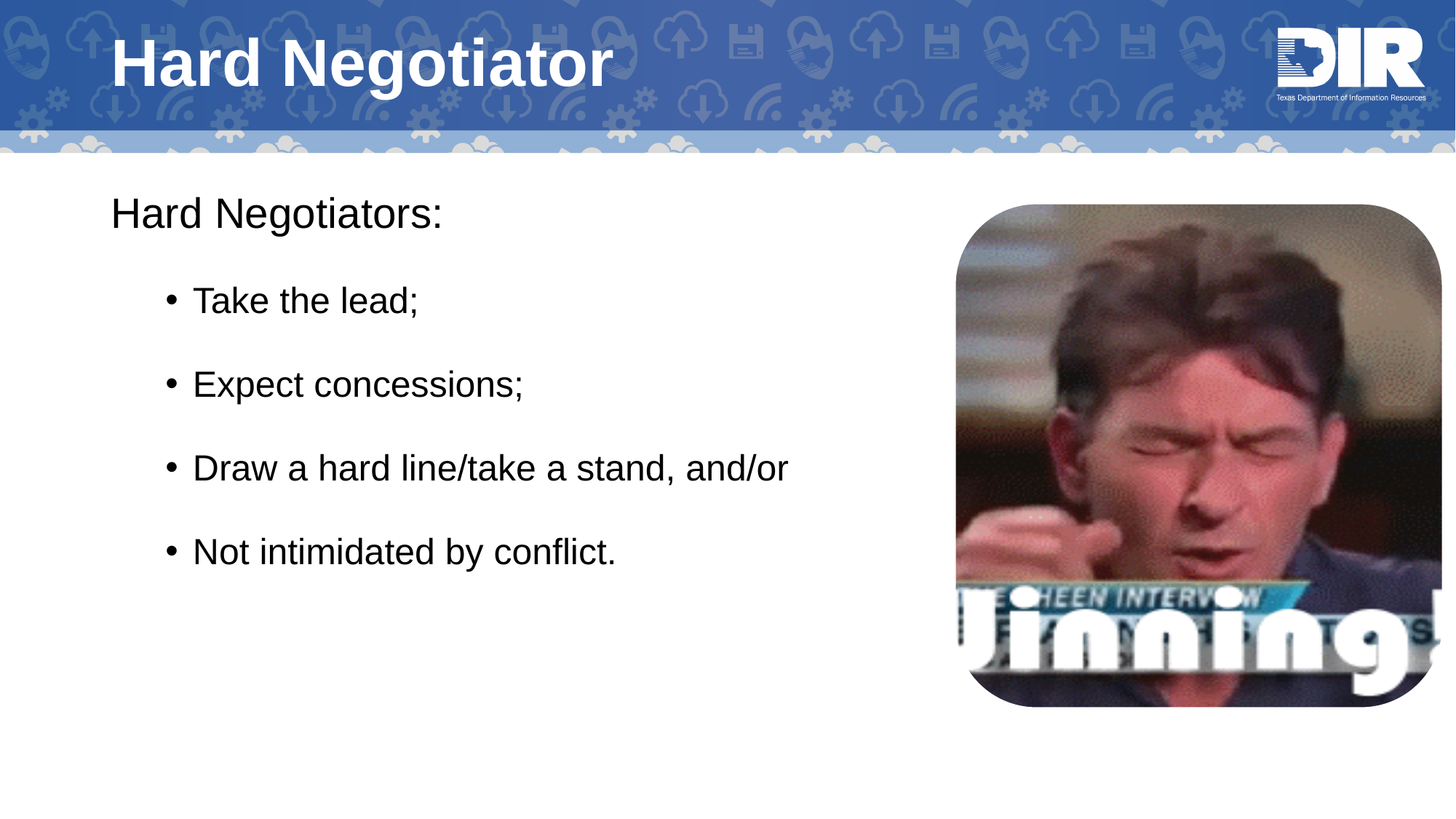

# Hard Negotiator
Hard Negotiators:
Take the lead;
Expect concessions;
Draw a hard line/take a stand, and/or
Not intimidated by conflict.